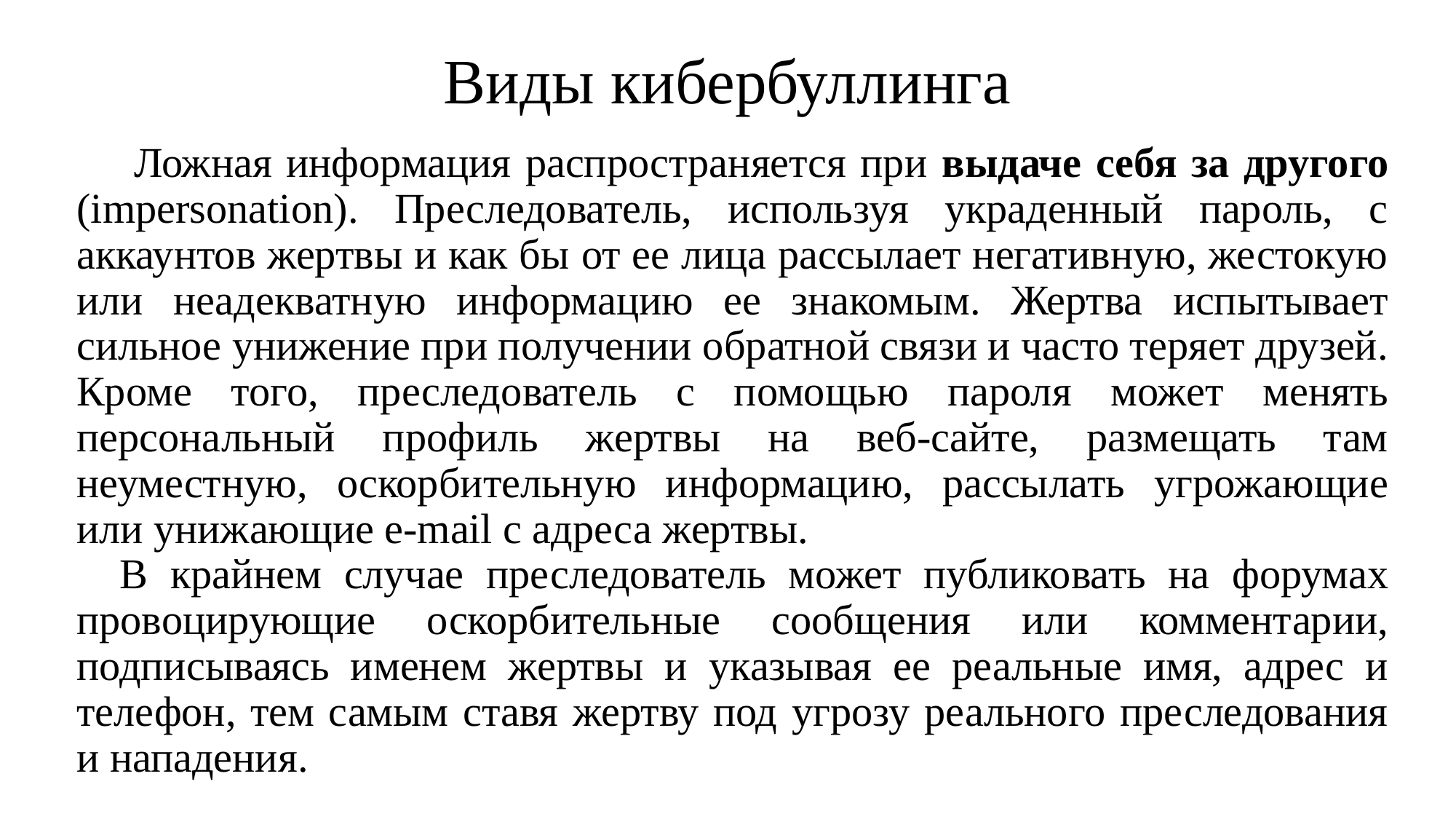

# Виды кибербуллинга
 Ложная информация распространяется при выдаче себя за другого (impersonation). Преследователь, используя украденный пароль, с аккаунтов жертвы и как бы от ее лица рассылает негативную, жестокую или неадекватную информацию ее знакомым. Жертва испытывает сильное унижение при получении обратной связи и часто теряет друзей. Кроме того, преследователь с помощью пароля может менять персональный профиль жертвы на веб-сайте, размещать там неуместную, оскорбительную информацию, рассылать угрожающие или унижающие е-mail с адреса жертвы.
В крайнем случае преследователь может публиковать на форумах провоцирующие оскорбительные сообщения или комментарии, подписываясь именем жертвы и указывая ее реальные имя, адрес и телефон, тем самым ставя жертву под угрозу реального преследования и нападения.